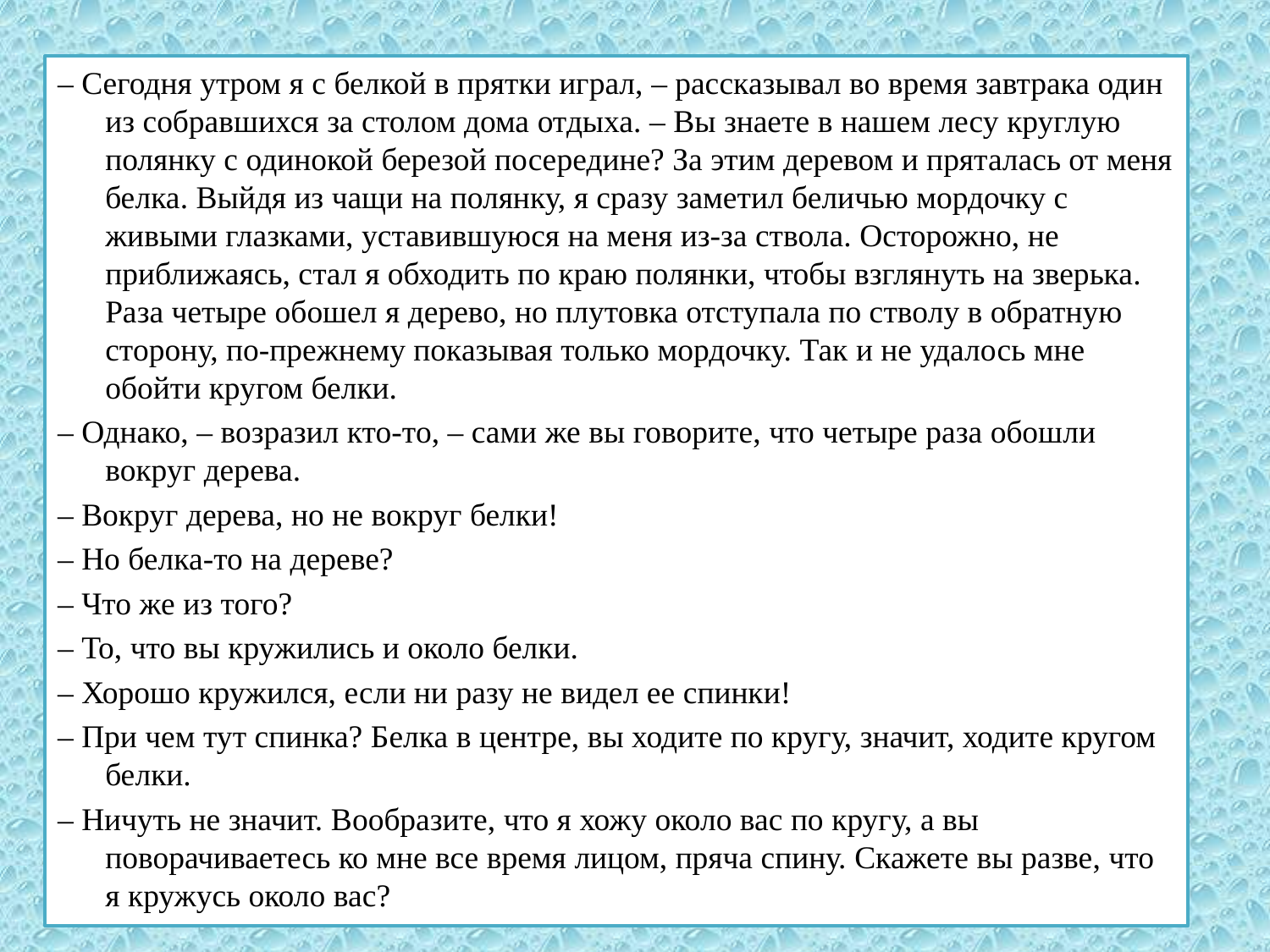

– Сегодня утром я с белкой в прятки играл, – рассказывал во время завтрака один из собравшихся за столом дома отдыха. – Вы знаете в нашем лесу круглую полянку с одинокой березой посередине? За этим деревом и пряталась от меня белка. Выйдя из чащи на полянку, я сразу заметил беличью мордочку с живыми глазками, уставившуюся на меня из-за ствола. Осторожно, не приближаясь, стал я обходить по краю полянки, чтобы взглянуть на зверька. Раза четыре обошел я дерево, но плутовка отступала по стволу в обратную сторону, по-прежнему показывая только мордочку. Так и не удалось мне обойти кругом белки.
– Однако, – возразил кто-то, – сами же вы говорите, что четыре раза обошли вокруг дерева.
– Вокруг дерева, но не вокруг белки!
– Но белка-то на дереве?
– Что же из того?
– То, что вы кружились и около белки.
– Хорошо кружился, если ни разу не видел ее спинки!
– При чем тут спинка? Белка в центре, вы ходите по кругу, значит, ходите кругом белки.
– Ничуть не значит. Вообразите, что я хожу около вас по кругу, а вы поворачиваетесь ко мне все время лицом, пряча спину. Скажете вы разве, что я кружусь около вас?